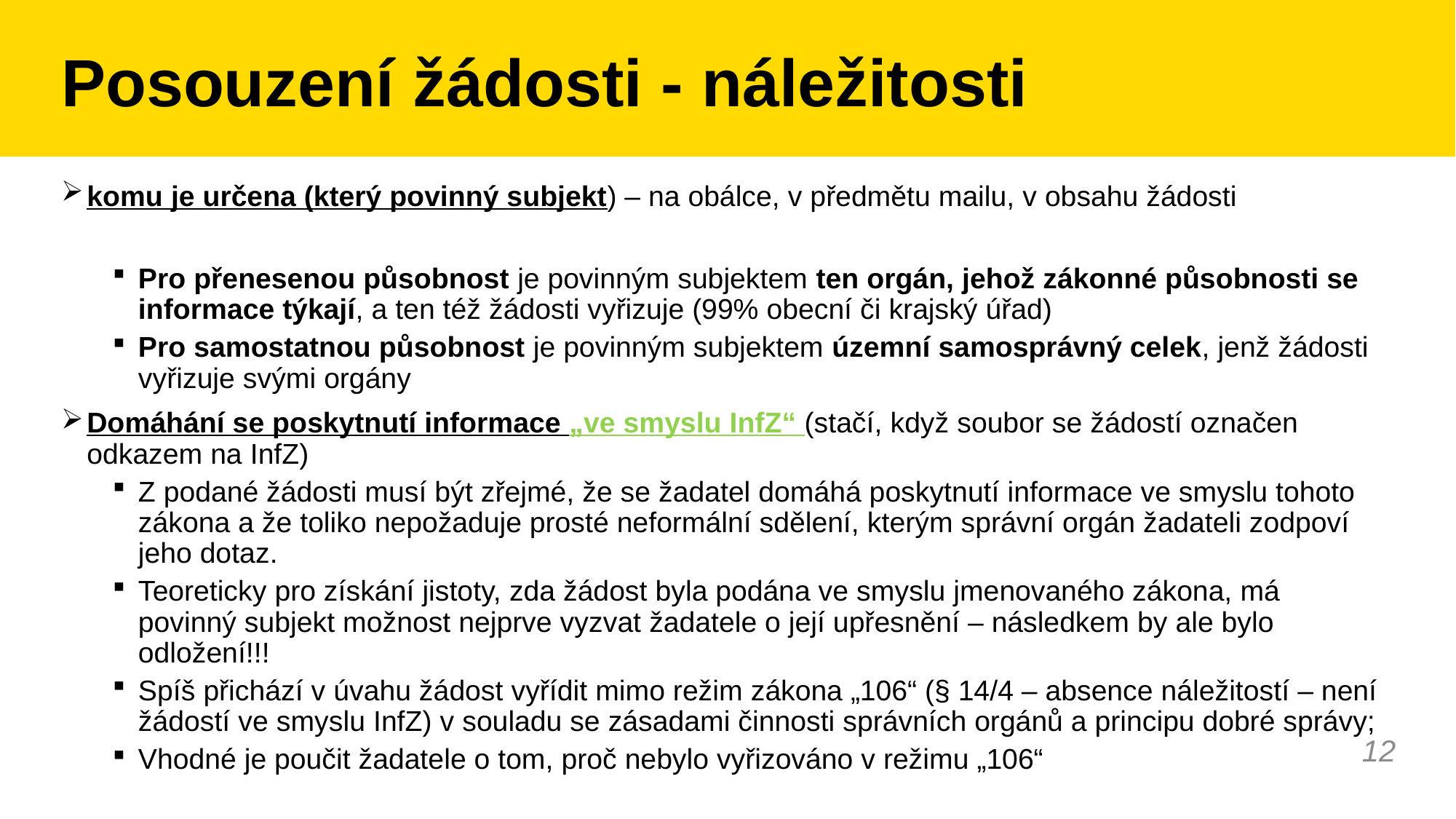

# Posouzení žádosti - náležitosti
komu je určena (který povinný subjekt) – na obálce, v předmětu mailu, v obsahu žádosti

Pro přenesenou působnost je povinným subjektem ten orgán, jehož zákonné působnosti se informace týkají, a ten též žádosti vyřizuje (99% obecní či krajský úřad)
Pro samostatnou působnost je povinným subjektem územní samosprávný celek, jenž žádosti vyřizuje svými orgány
Domáhání se poskytnutí informace „ve smyslu InfZ“ (stačí, když soubor se žádostí označen odkazem na InfZ)
Z podané žádosti musí být zřejmé, že se žadatel domáhá poskytnutí informace ve smyslu tohoto zákona a že toliko nepožaduje prosté neformální sdělení, kterým správní orgán žadateli zodpoví jeho dotaz.
Teoreticky pro získání jistoty, zda žádost byla podána ve smyslu jmenovaného zákona, má povinný subjekt možnost nejprve vyzvat žadatele o její upřesnění – následkem by ale bylo odložení!!!
Spíš přichází v úvahu žádost vyřídit mimo režim zákona „106“ (§ 14/4 – absence náležitostí – není žádostí ve smyslu InfZ) v souladu se zásadami činnosti správních orgánů a principu dobré správy;
Vhodné je poučit žadatele o tom, proč nebylo vyřizováno v režimu „106“

12